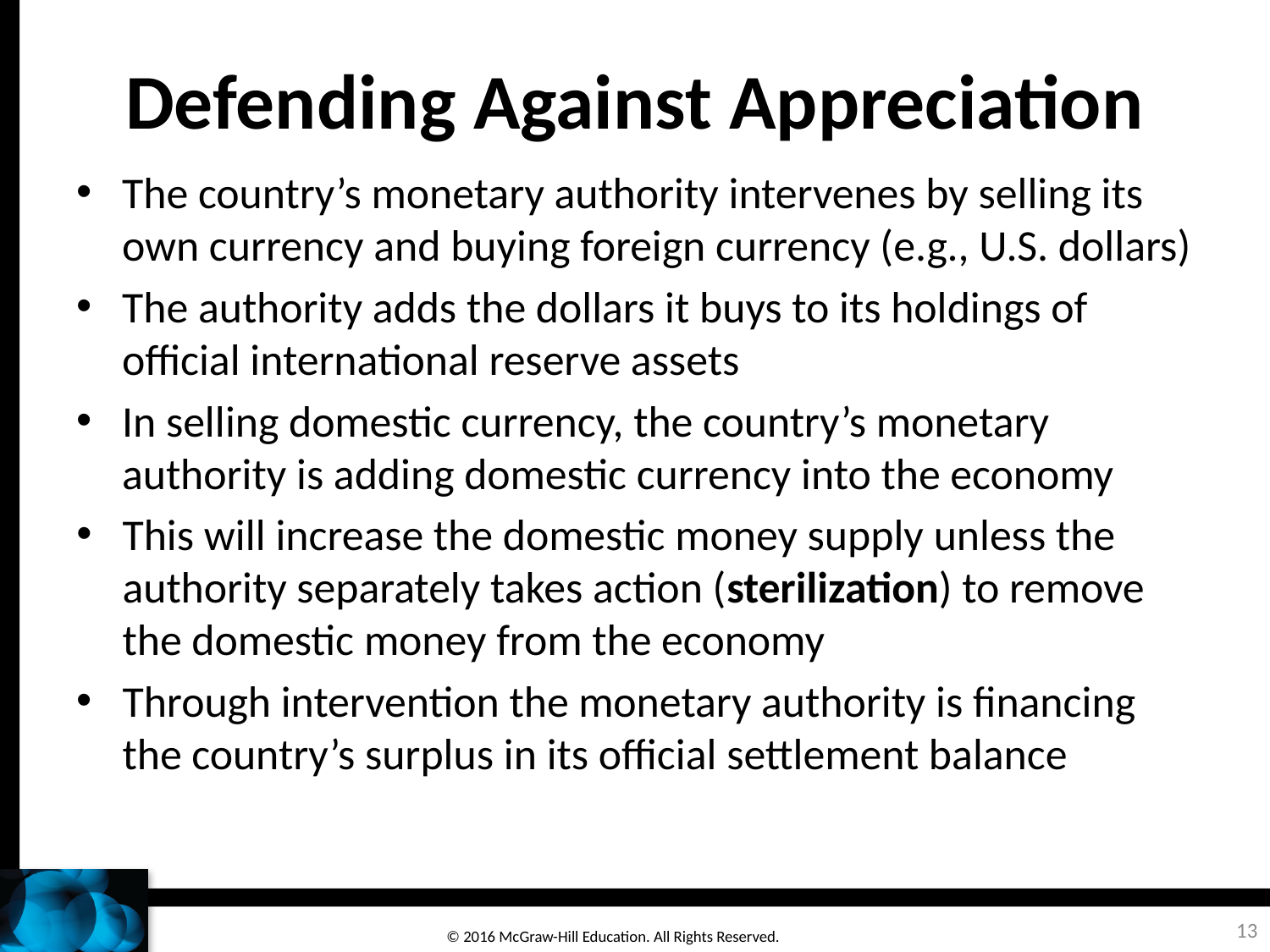

# Defending Against Appreciation
The country’s monetary authority intervenes by selling its own currency and buying foreign currency (e.g., U.S. dollars)
The authority adds the dollars it buys to its holdings of official international reserve assets
In selling domestic currency, the country’s monetary authority is adding domestic currency into the economy
This will increase the domestic money supply unless the authority separately takes action (sterilization) to remove the domestic money from the economy
Through intervention the monetary authority is financing the country’s surplus in its official settlement balance

13
© 2016 McGraw-Hill Education. All Rights Reserved.